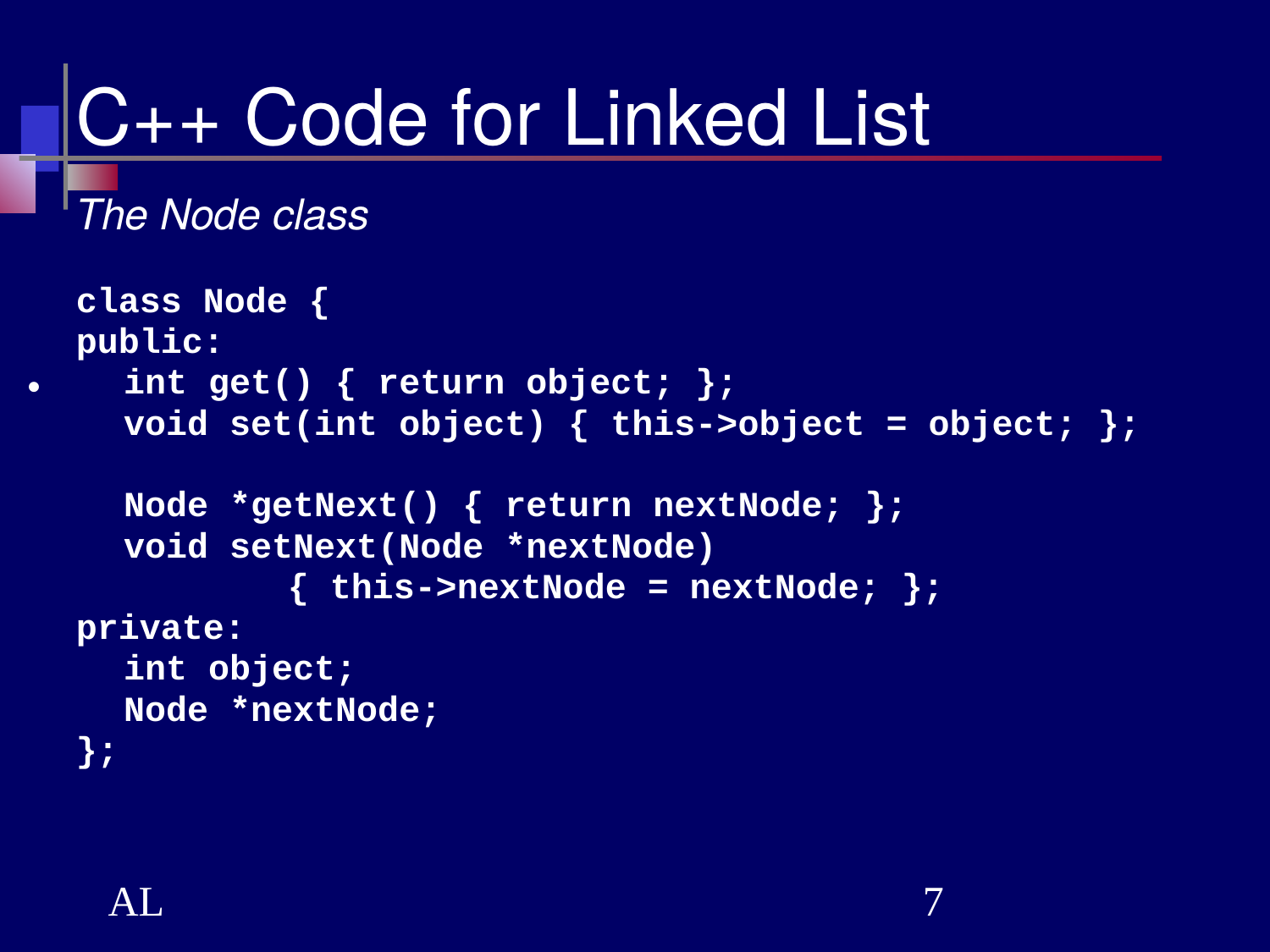

# C++ Code for Linked List
The Node class

class Node {
public:
	int get() { return object; };
	void set(int object) { this->object = object; };

	Node *getNext() { return nextNode; };
	void setNext(Node *nextNode)
          { this->nextNode = nextNode; };
private:
	int object;
	Node *nextNode;
};

•
AL
7